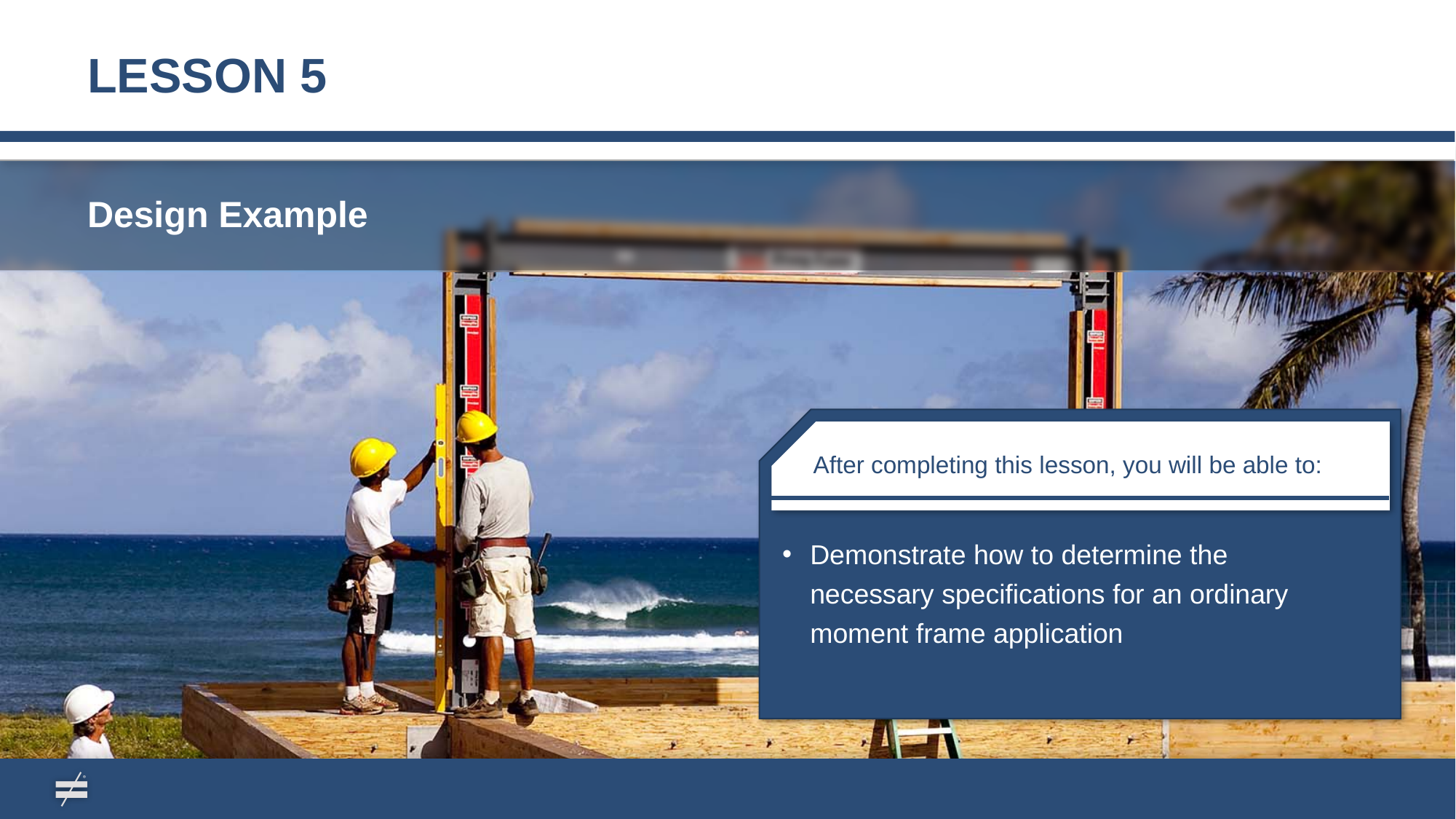

# LESSON 5
Design Example

After completing this lesson, you will be able to:
Demonstrate how to determine the necessary specifications for an ordinary moment frame application